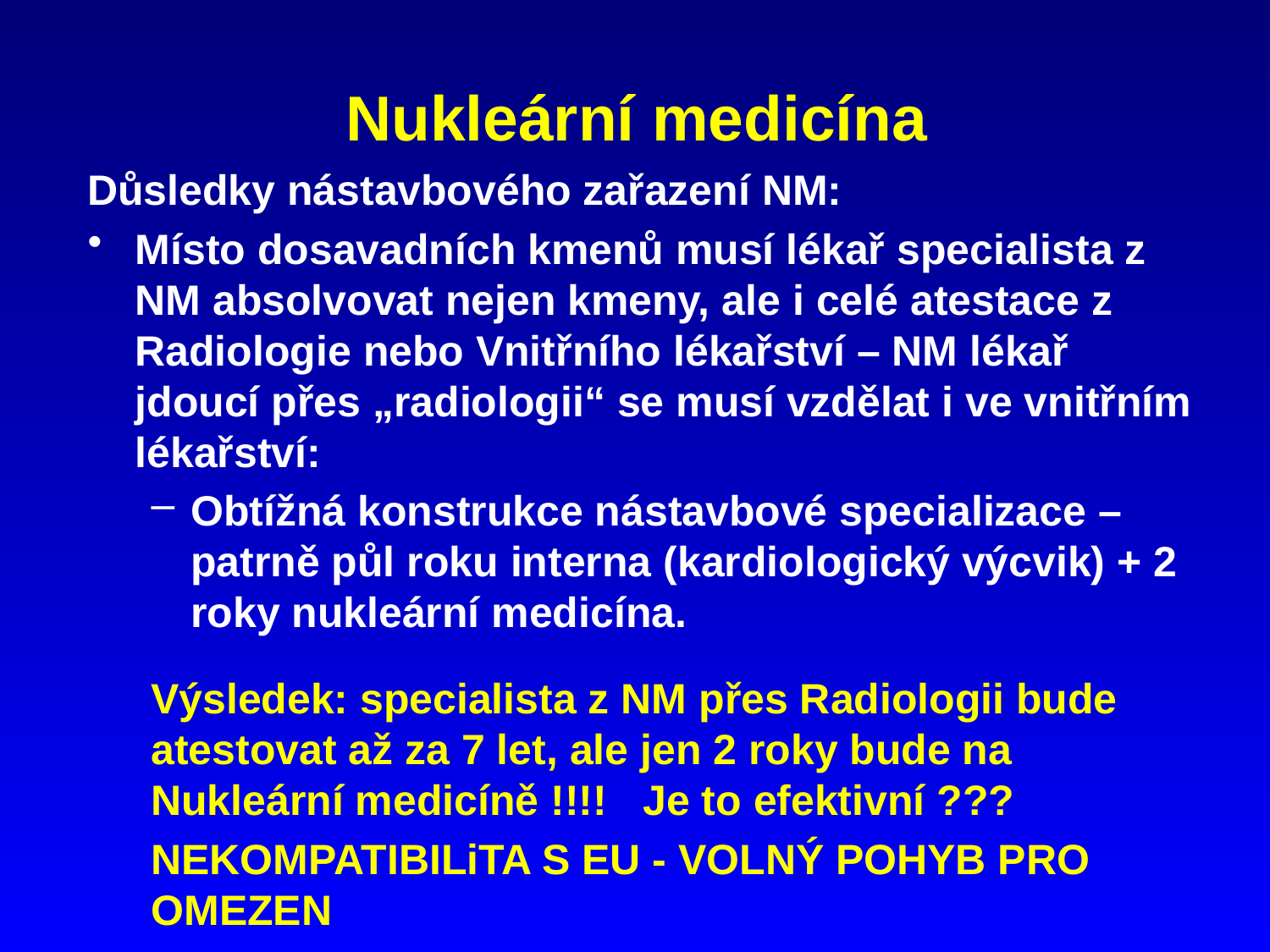

# Nukleární medicína
Důsledky nástavbového zařazení NM:
Místo dosavadních kmenů musí lékař specialista z NM absolvovat nejen kmeny, ale i celé atestace z Radiologie nebo Vnitřního lékařství – NM lékař jdoucí přes „radiologii“ se musí vzdělat i ve vnitřním lékařství:
Obtížná konstrukce nástavbové specializace – patrně půl roku interna (kardiologický výcvik) + 2 roky nukleární medicína.

Výsledek: specialista z NM přes Radiologii bude atestovat až za 7 let, ale jen 2 roky bude na Nukleární medicíně !!!!   Je to efektivní ???
NEKOMPATIBILiTA S EU - VOLNÝ POHYB PRO OMEZEN